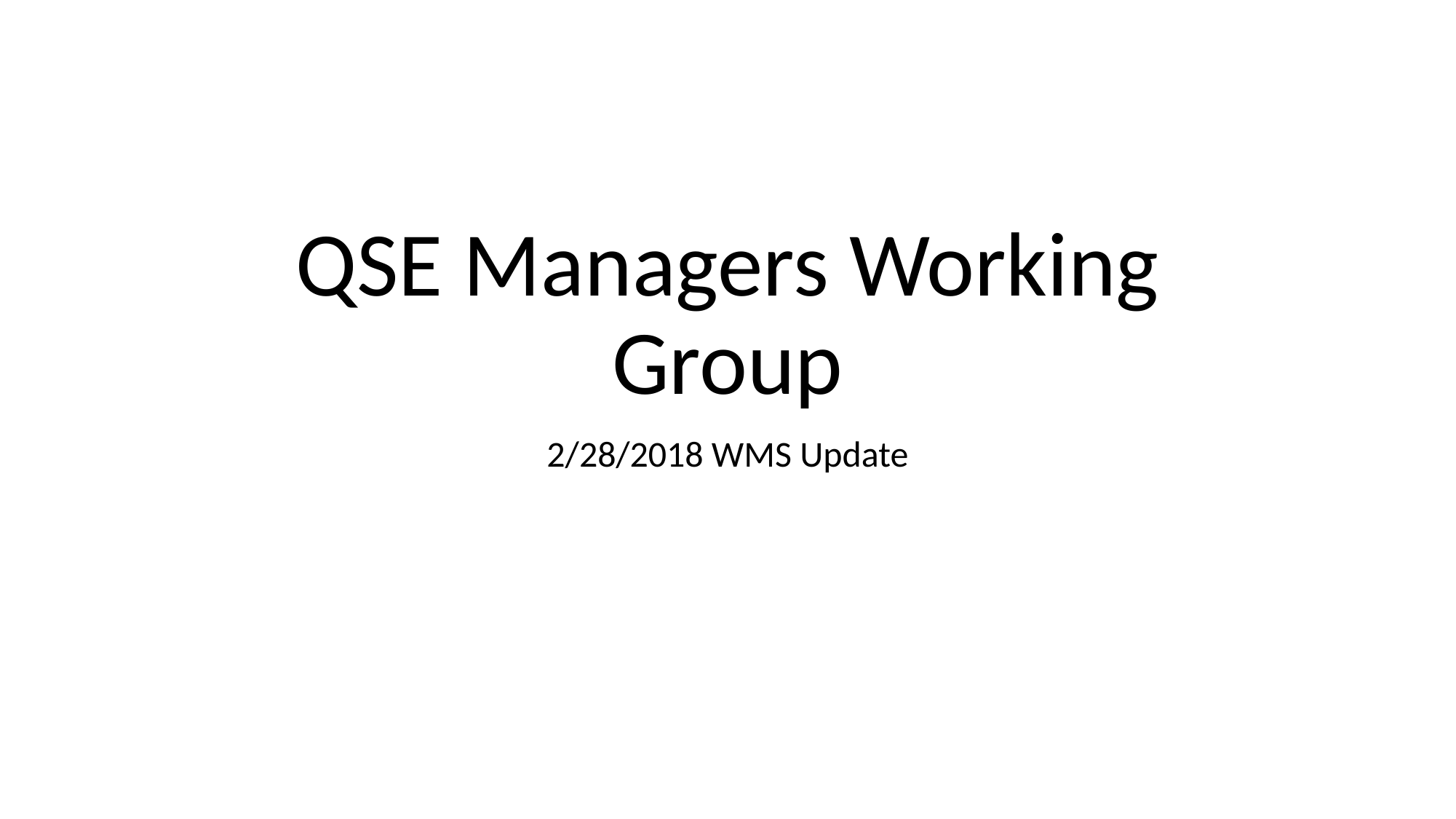

# QSE Managers Working Group
2/28/2018 WMS Update